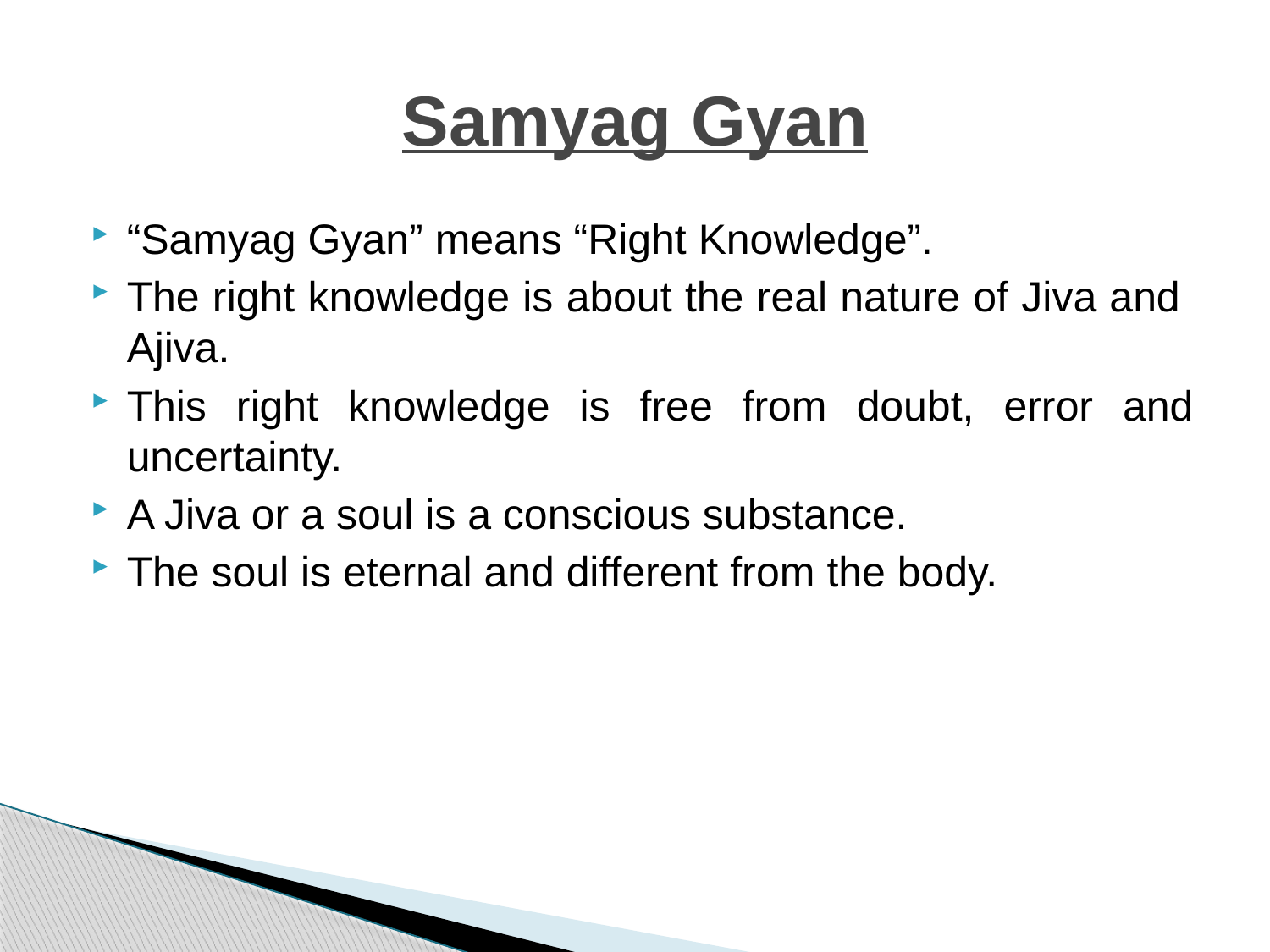

# Samyag Gyan
“Samyag Gyan” means “Right Knowledge”.
The right knowledge is about the real nature of Jiva and  Ajiva.
This right knowledge is free from doubt, error and uncertainty.
A Jiva or a soul is a conscious substance.
The soul is eternal and different from the body.